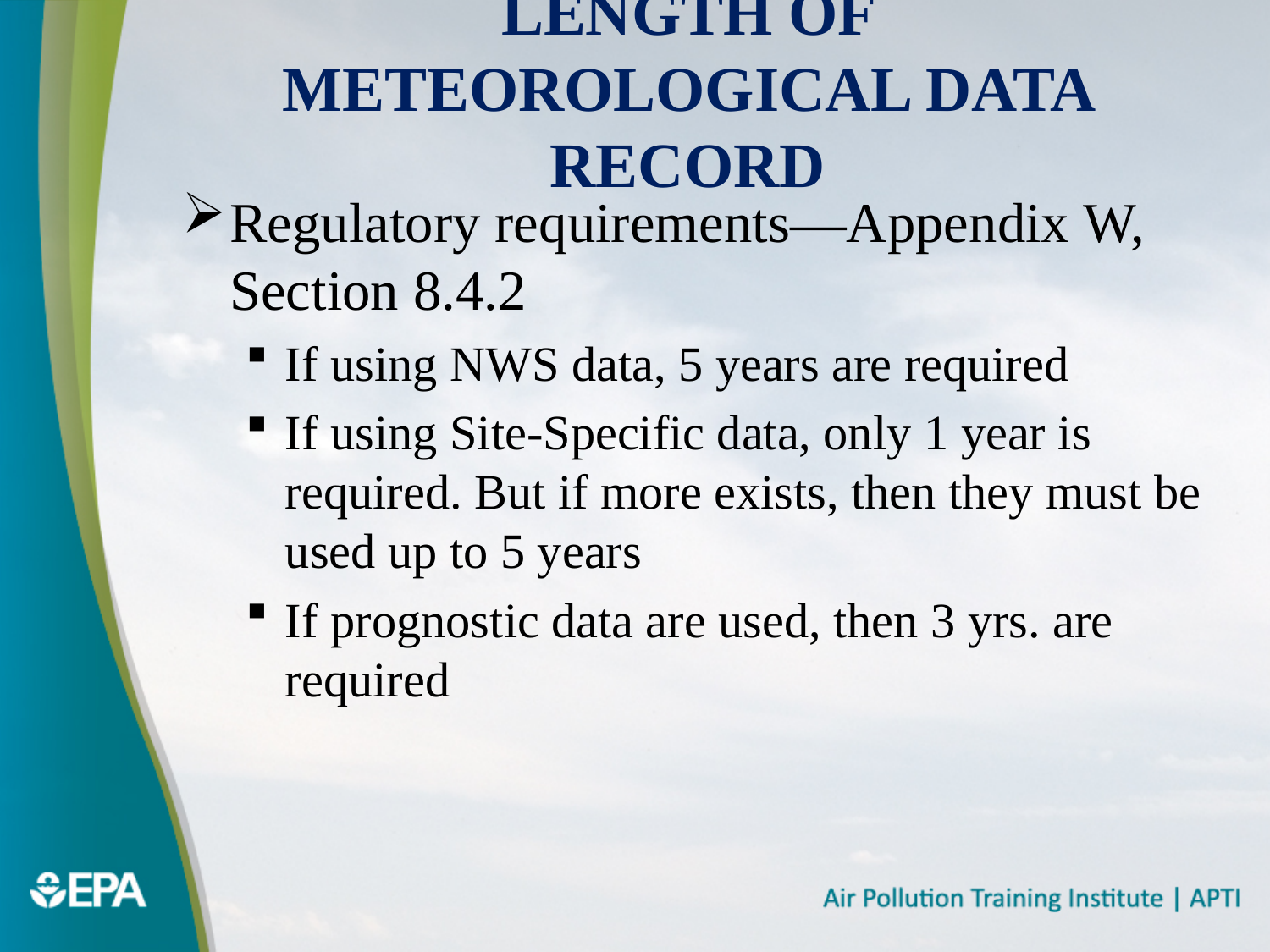

# Length of Meteorological Data Record
Regulatory requirements—Appendix W, Section 8.4.2
If using NWS data, 5 years are required
If using Site-Specific data, only 1 year is required. But if more exists, then they must be used up to 5 years
If prognostic data are used, then 3 yrs. are required